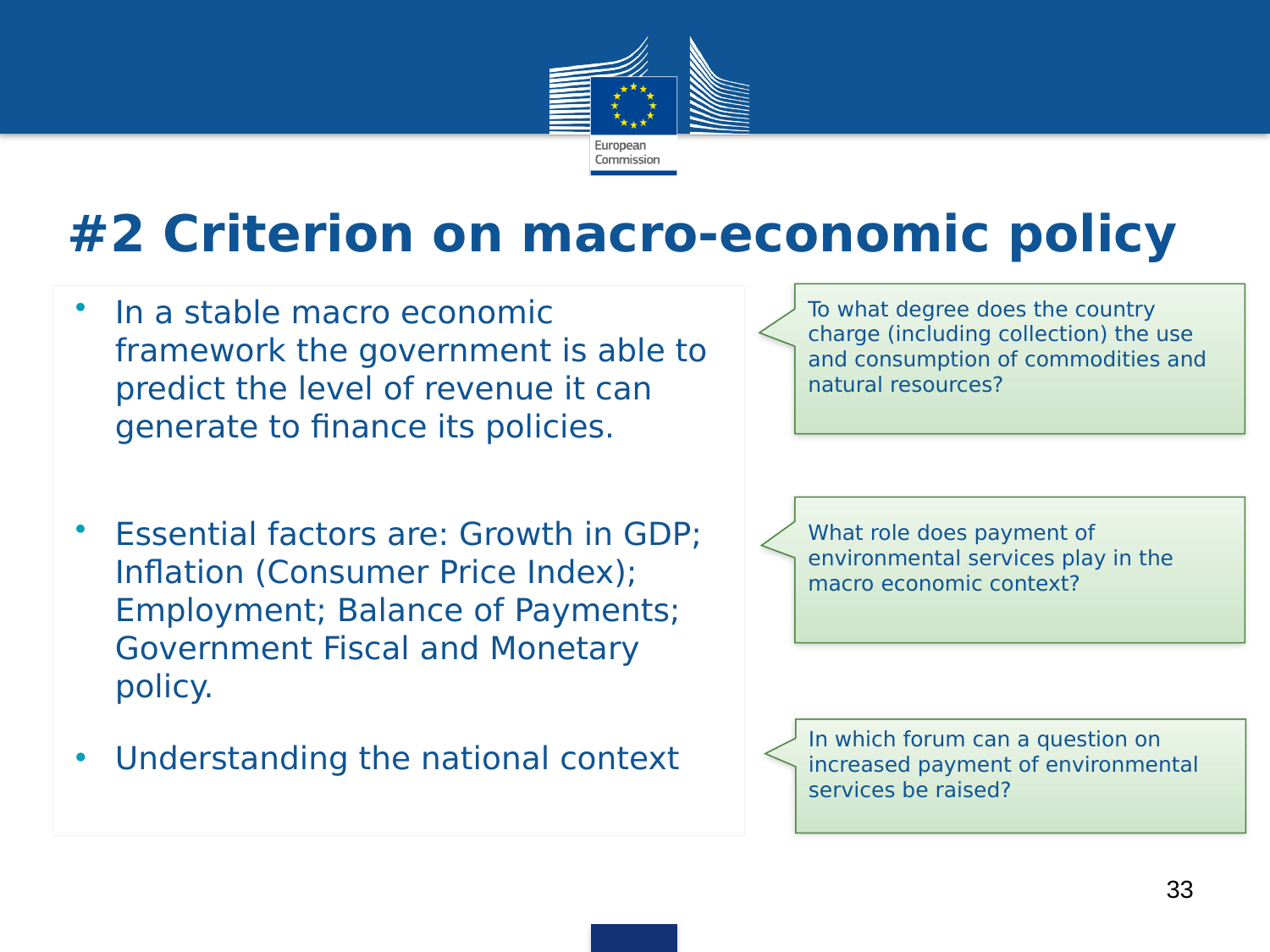

# #2 Criterion on macro-economic policy
To what degree does the country charge (including collection) the use and consumption of commodities and natural resources?

In a stable macro economic framework the government is able to predict the level of revenue it can generate to finance its policies.

Essential factors are: Growth in GDP; Inflation (Consumer Price Index); Employment; Balance of Payments; Government Fiscal and Monetary policy.

Understanding the national context

What role does payment of environmental services play in the macro economic context?

In which forum can a question on increased payment of environmental services be raised?

33